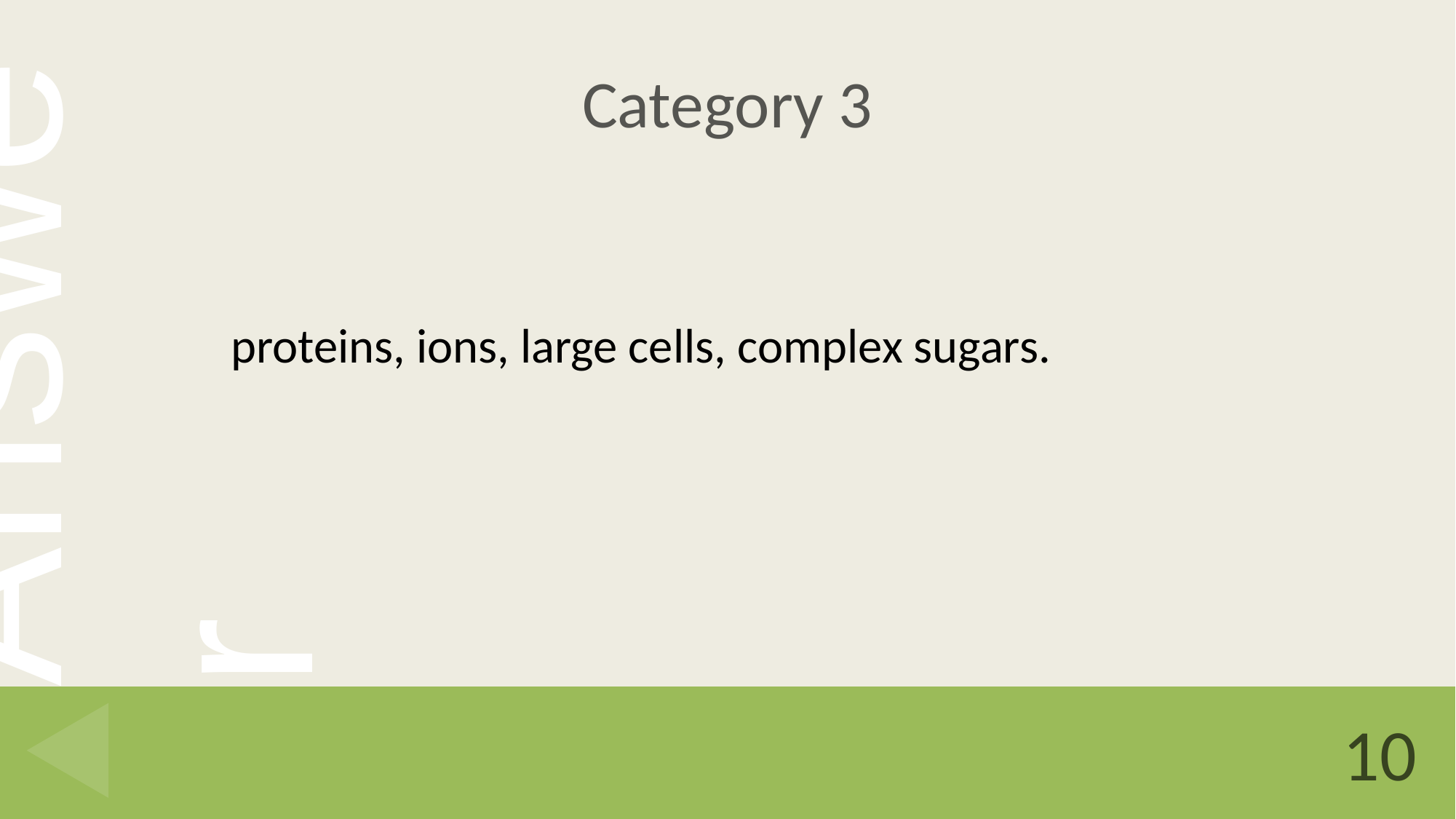

# Category 3
proteins, ions, large cells, complex sugars.
10